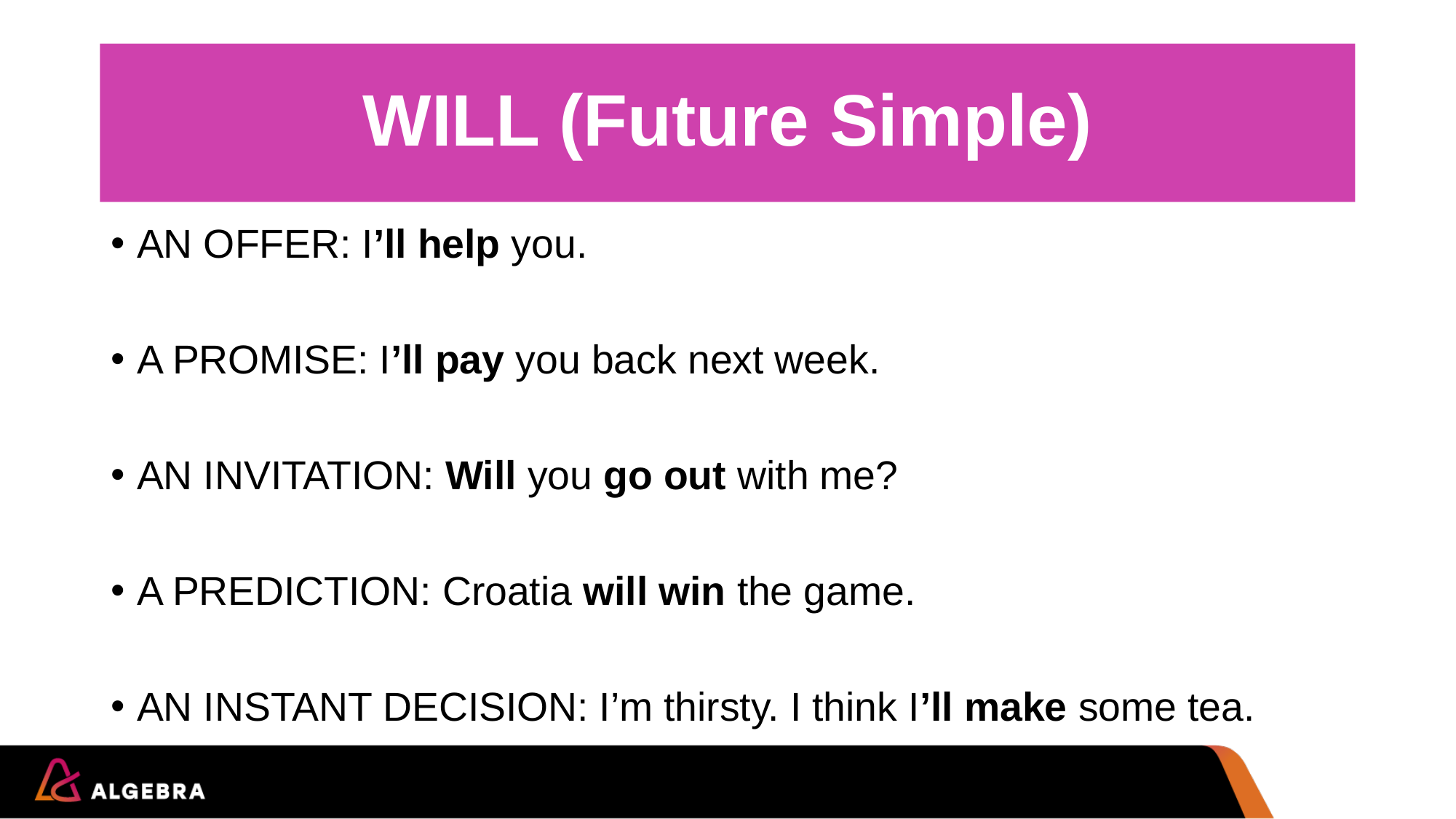

# WILL (Future Simple)
AN OFFER: I’ll help you.

A PROMISE: I’ll pay you back next week.

AN INVITATION: Will you go out with me?

A PREDICTION: Croatia will win the game.

AN INSTANT DECISION: I’m thirsty. I think I’ll make some tea.